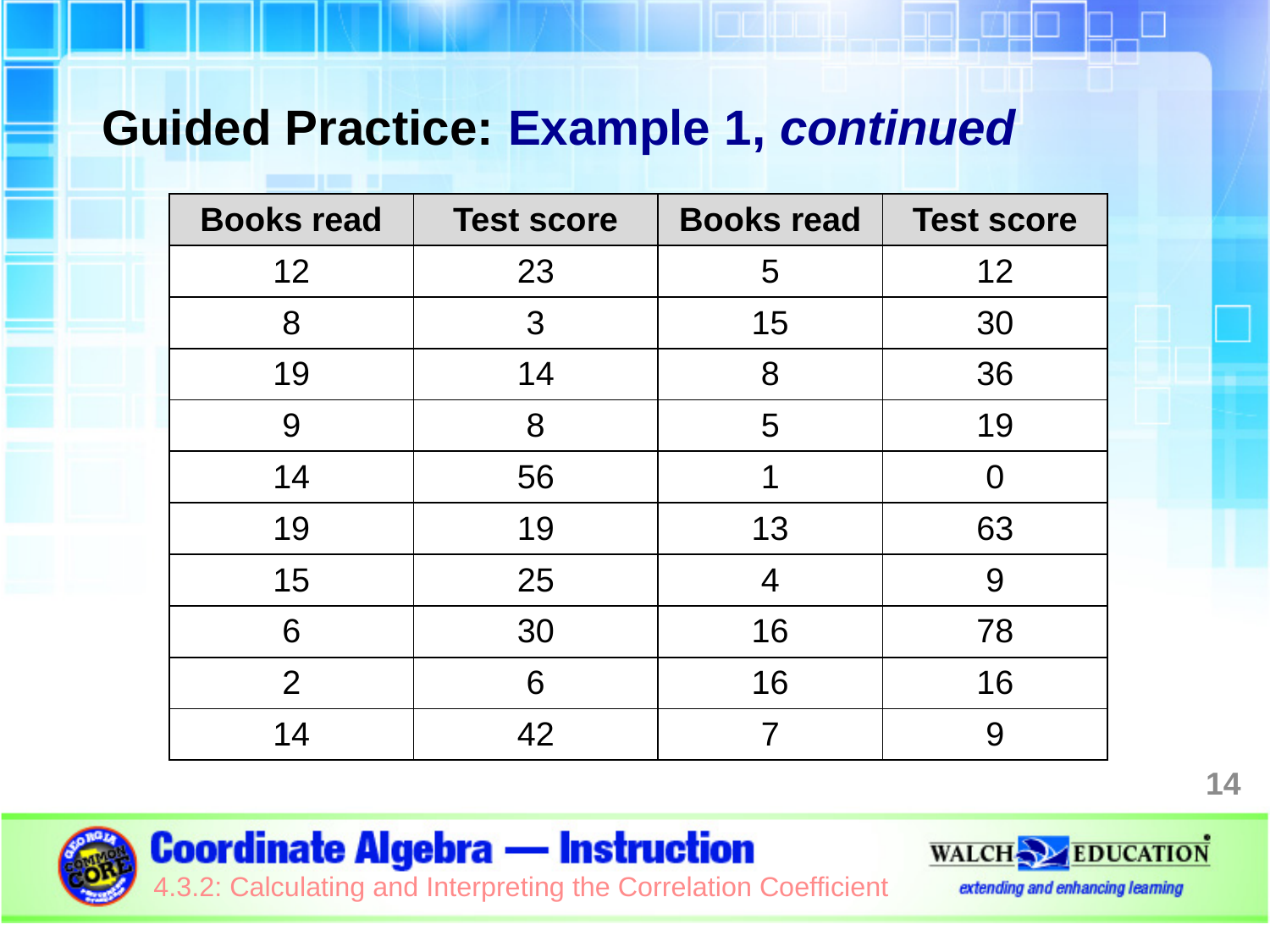

Guided Practice: Example 1, continued

| Books read | Test score | Books read | Test score |
| --- | --- | --- | --- |
| 12 | 23 | 5 | 12 |
| 8 | 3 | 15 | 30 |
| 19 | 14 | 8 | 36 |
| 9 | 8 | 5 | 19 |
| 14 | 56 | 1 | 0 |
| 19 | 19 | 13 | 63 |
| 15 | 25 | 4 | 9 |
| 6 | 30 | 16 | 78 |
| 2 | 6 | 16 | 16 |
| 14 | 42 | 7 | 9 |
14
4.3.2: Calculating and Interpreting the Correlation Coefficient